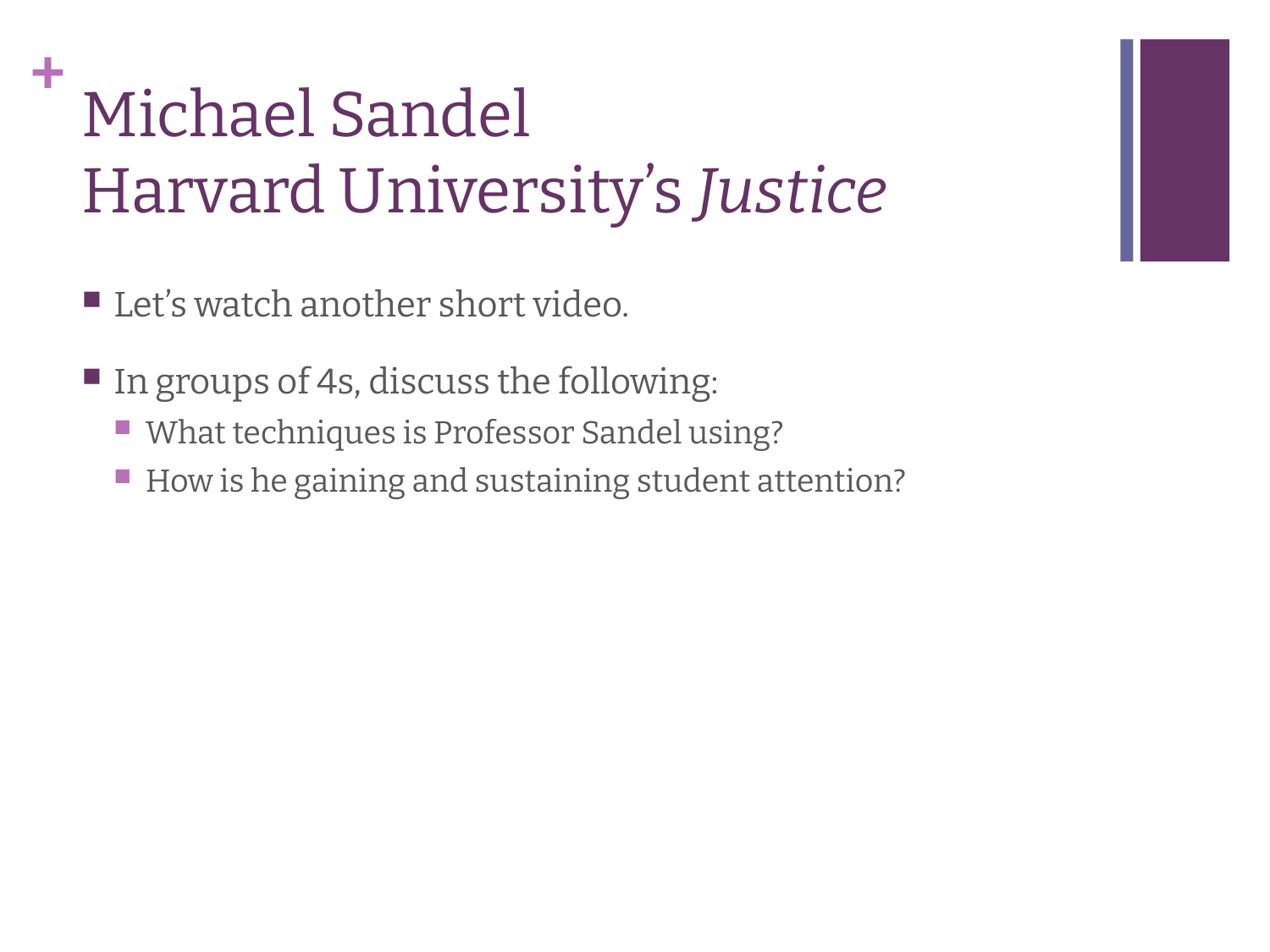

# Michael Sandel Harvard University’s Justice
Let’s watch another short video.
In groups of 4s, discuss the following:
What techniques is Professor Sandel using?
How is he gaining and sustaining student attention?